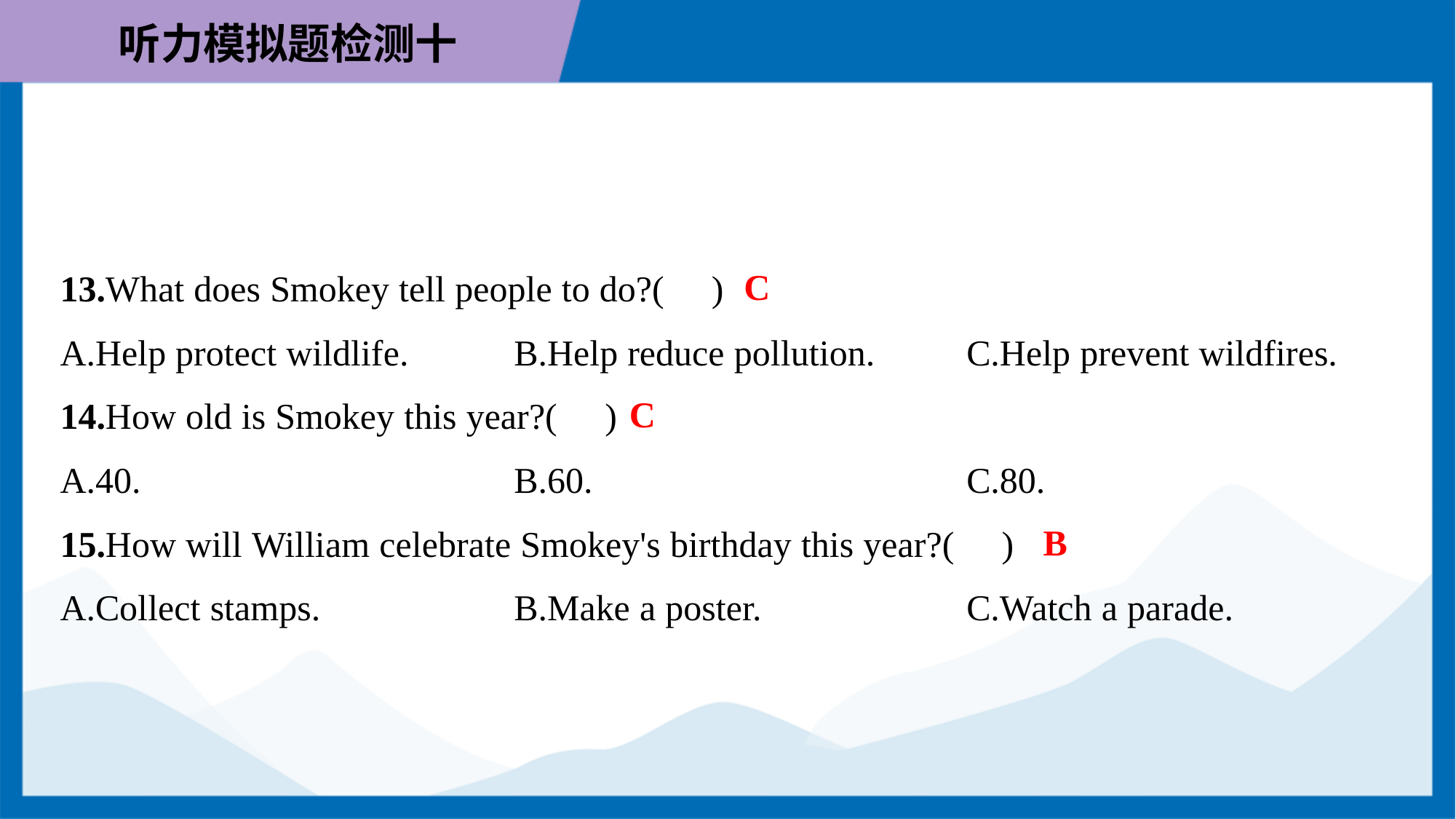

C
13.What does Smokey tell people to do?(     )
A.Help protect wildlife.	B.Help reduce pollution.	C.Help prevent wildfires.
C
14.How old is Smokey this year?(     )
A.40.	B.60.	C.80.
B
15.How will William celebrate Smokey's birthday this year?(     )
A.Collect stamps.	B.Make a poster.	C.Watch a parade.